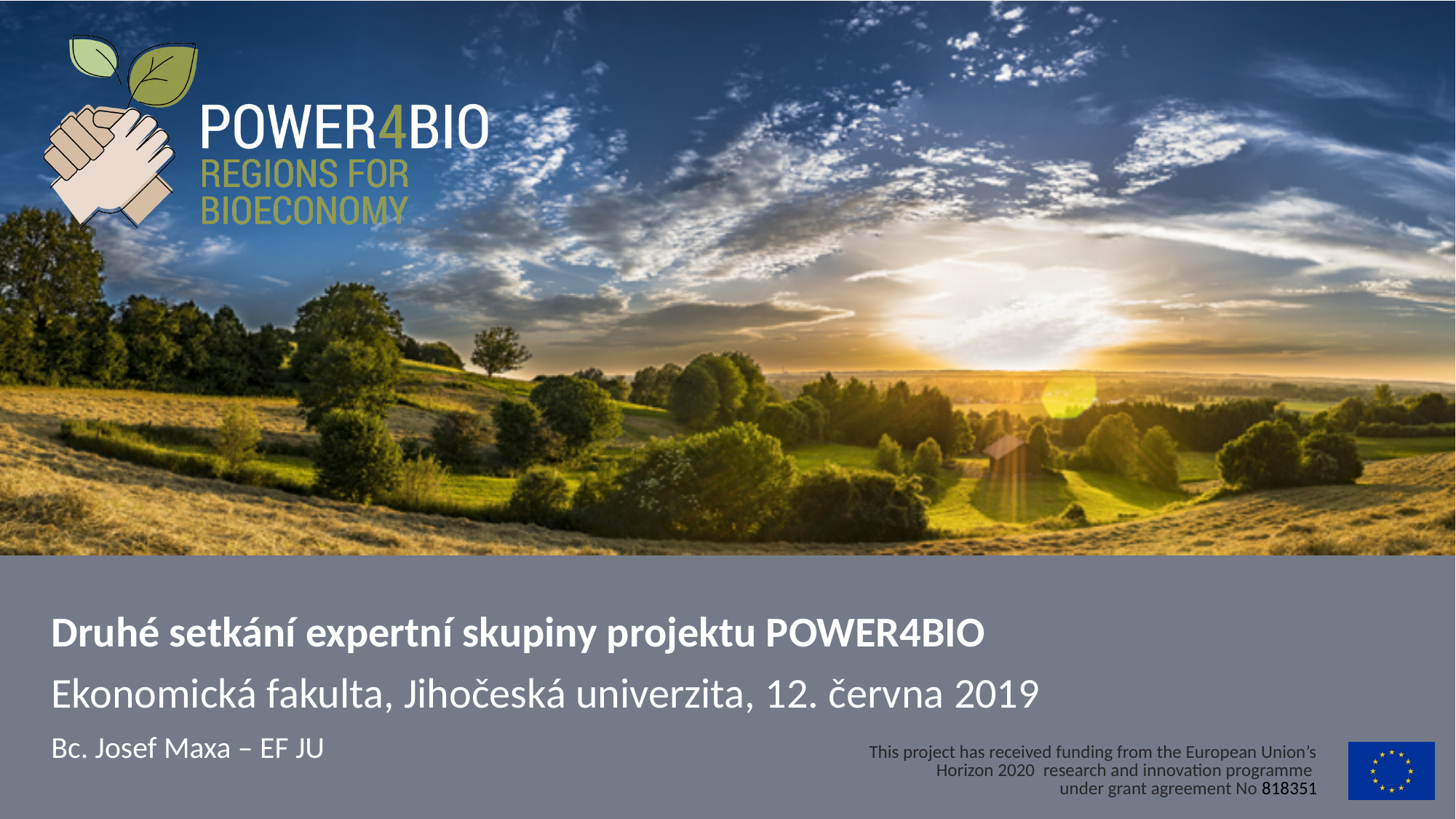

Druhé setkání expertní skupiny projektu POWER4BIO
Ekonomická fakulta, Jihočeská univerzita, 12. června 2019
Bc. Josef Maxa – EF JU